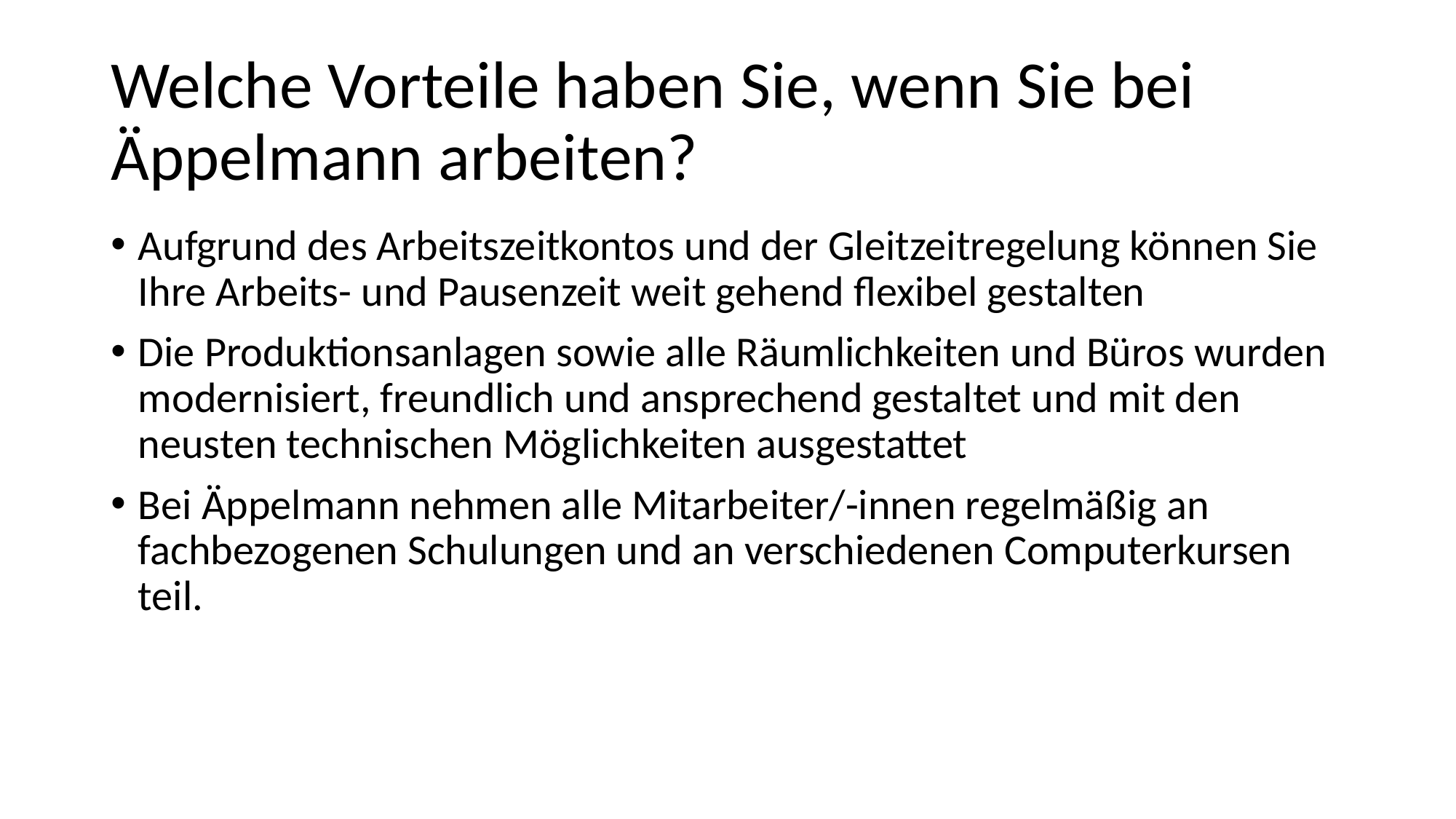

# Welche Vorteile haben Sie, wenn Sie bei Äppelmann arbeiten?
Aufgrund des Arbeitszeitkontos und der Gleitzeitregelung können Sie Ihre Arbeits- und Pausenzeit weit gehend flexibel gestalten
Die Produktionsanlagen sowie alle Räumlichkeiten und Büros wurden modernisiert, freundlich und ansprechend gestaltet und mit den neusten technischen Möglichkeiten ausgestattet
Bei Äppelmann nehmen alle Mitarbeiter/-innen regelmäßig an fachbezogenen Schulungen und an verschiedenen Computerkursen teil.